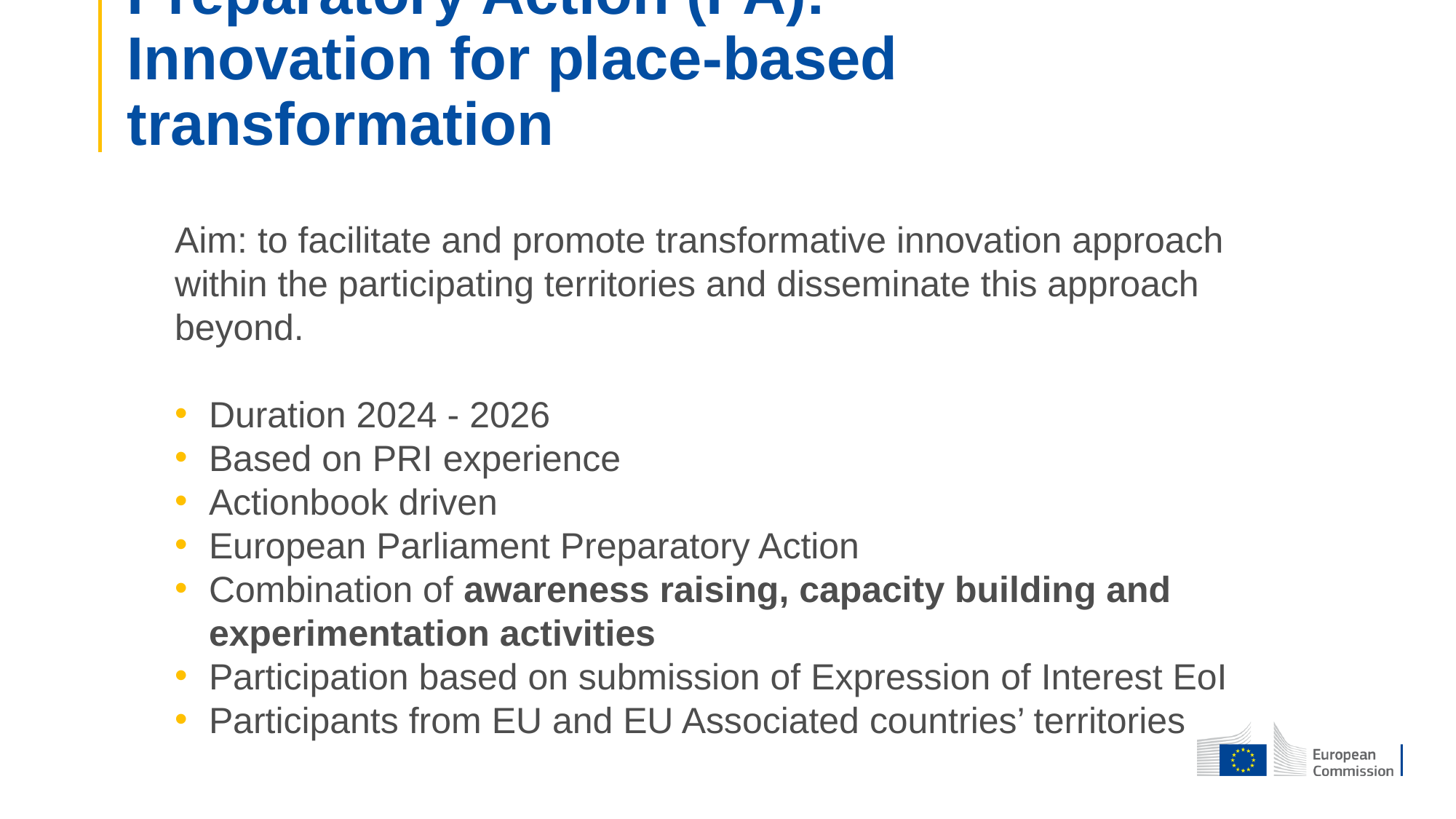

# Preparatory Action (PA): Innovation for place-based transformation
Aim: to facilitate and promote transformative innovation approach within the participating territories and disseminate this approach beyond.

Duration 2024 - 2026
Based on PRI experience
Actionbook driven
European Parliament Preparatory Action
Combination of awareness raising, capacity building and experimentation activities
Participation based on submission of Expression of Interest EoI
Participants from EU and EU Associated countries’ territories